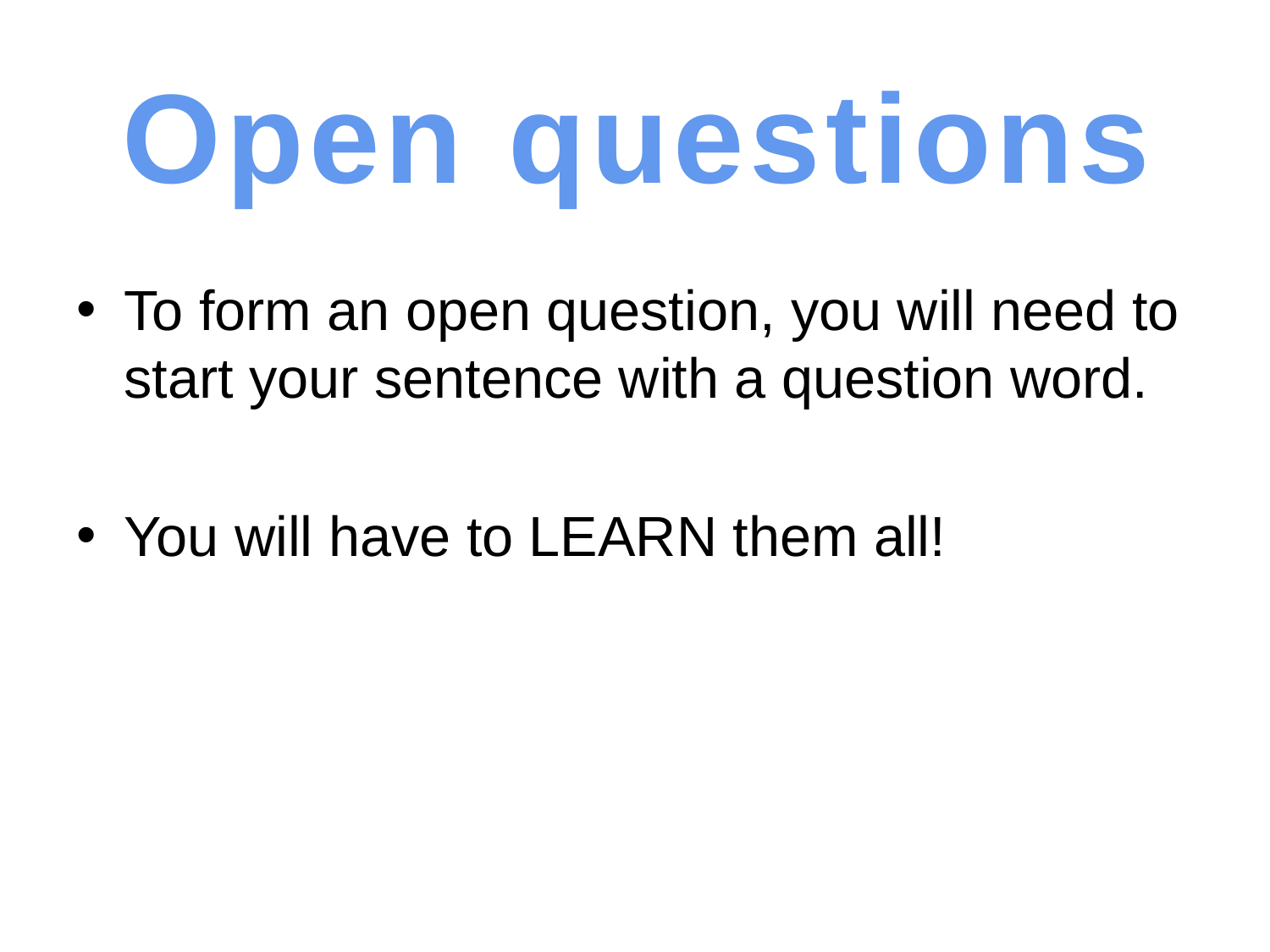

Open questions
To form an open question, you will need to start your sentence with a question word.

You will have to LEARN them all!